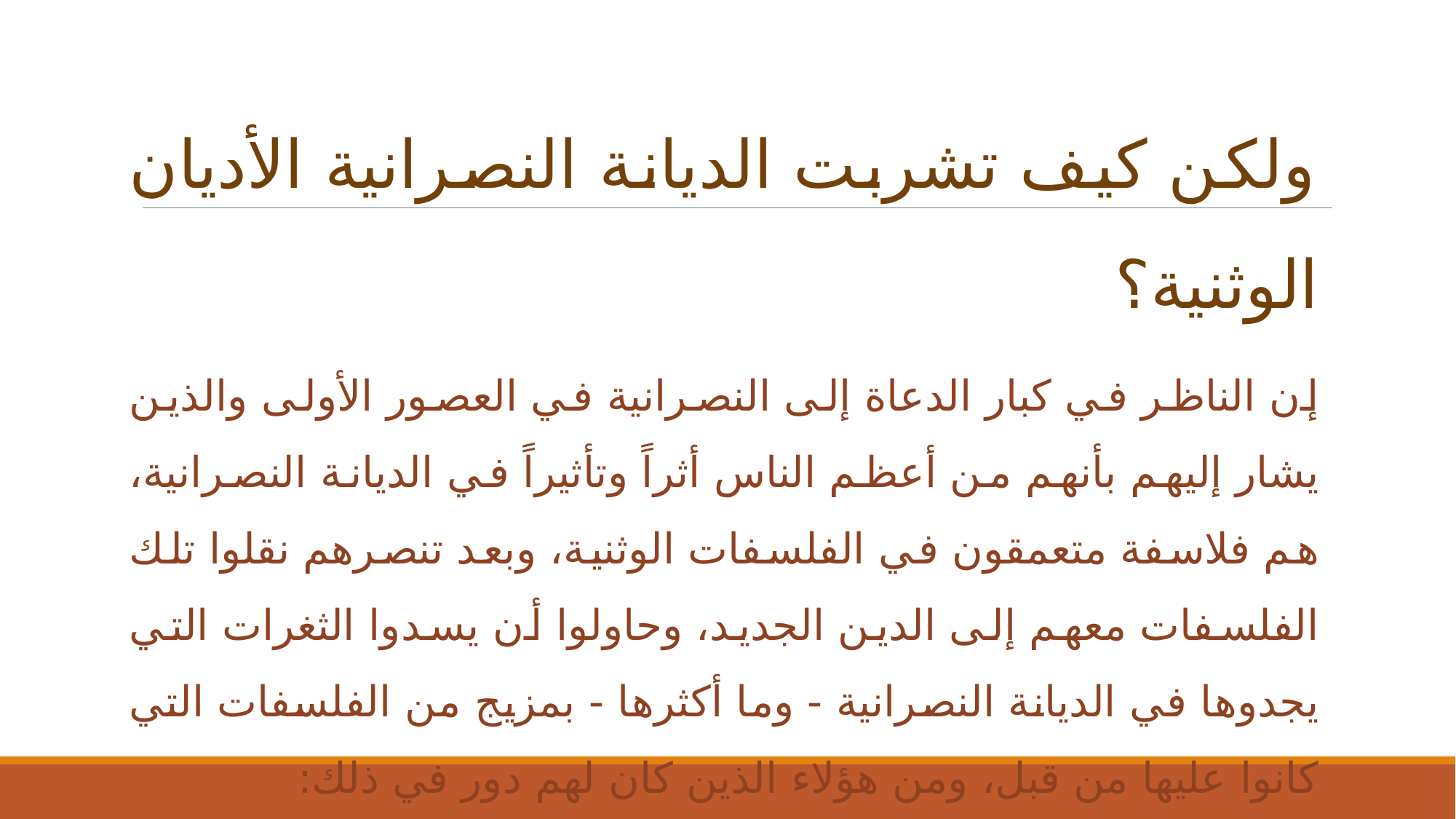

ولكن كيف تشربت الديانة النصرانية الأديان الوثنية؟
إن الناظر في كبار الدعاة إلى النصرانية في العصور الأولى والذين يشار إليهم بأنهم من أعظم الناس أثراً وتأثيراً في الديانة النصرانية، هم فلاسفة متعمقون في الفلسفات الوثنية، وبعد تنصرهم نقلوا تلك الفلسفات معهم إلى الدين الجديد، وحاولوا أن يسدوا الثغرات التي يجدوها في الديانة النصرانية - وما أكثرها - بمزيج من الفلسفات التي كانوا عليها من قبل، ومن هؤلاء الذين كان لهم دور في ذلك:
1- بولس (شاؤول اليهودي).         2- يوستينيوس.             3- تاتيان السوري.            4- أثينا غورس الأثيني.
5- ثيوفيلوس الأنطاكي.                               6- اكلميندوس الإسكندري.                                   7- اغسطينوس.